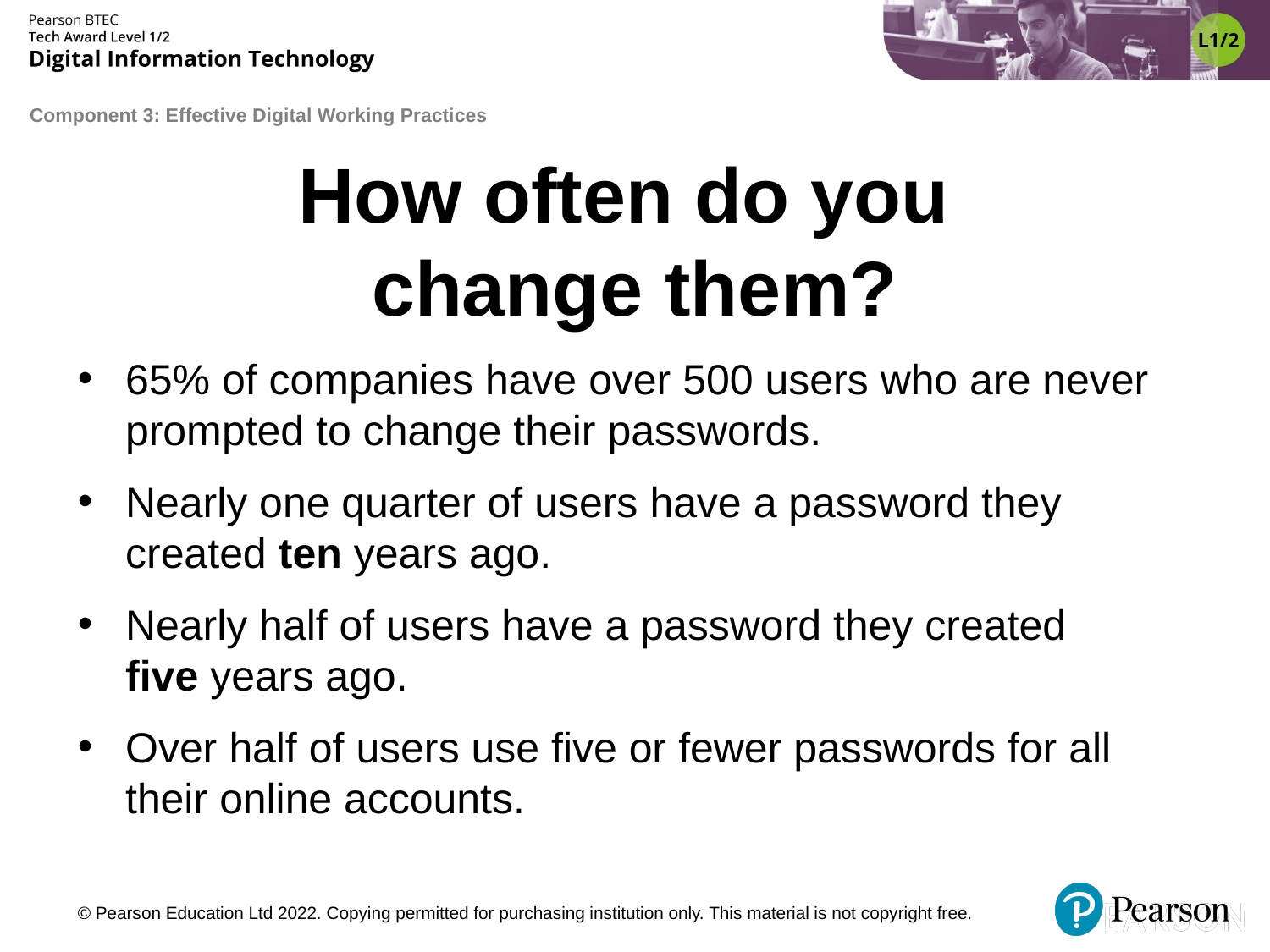

# How often do you change them?
65% of companies have over 500 users who are never prompted to change their passwords.
Nearly one quarter of users have a password they created ten years ago.
Nearly half of users have a password they created
five years ago.
Over half of users use five or fewer passwords for all their online accounts.
© Pearson Education Ltd 2022. Copying permitted for purchasing institution only. This material is not copyright free.